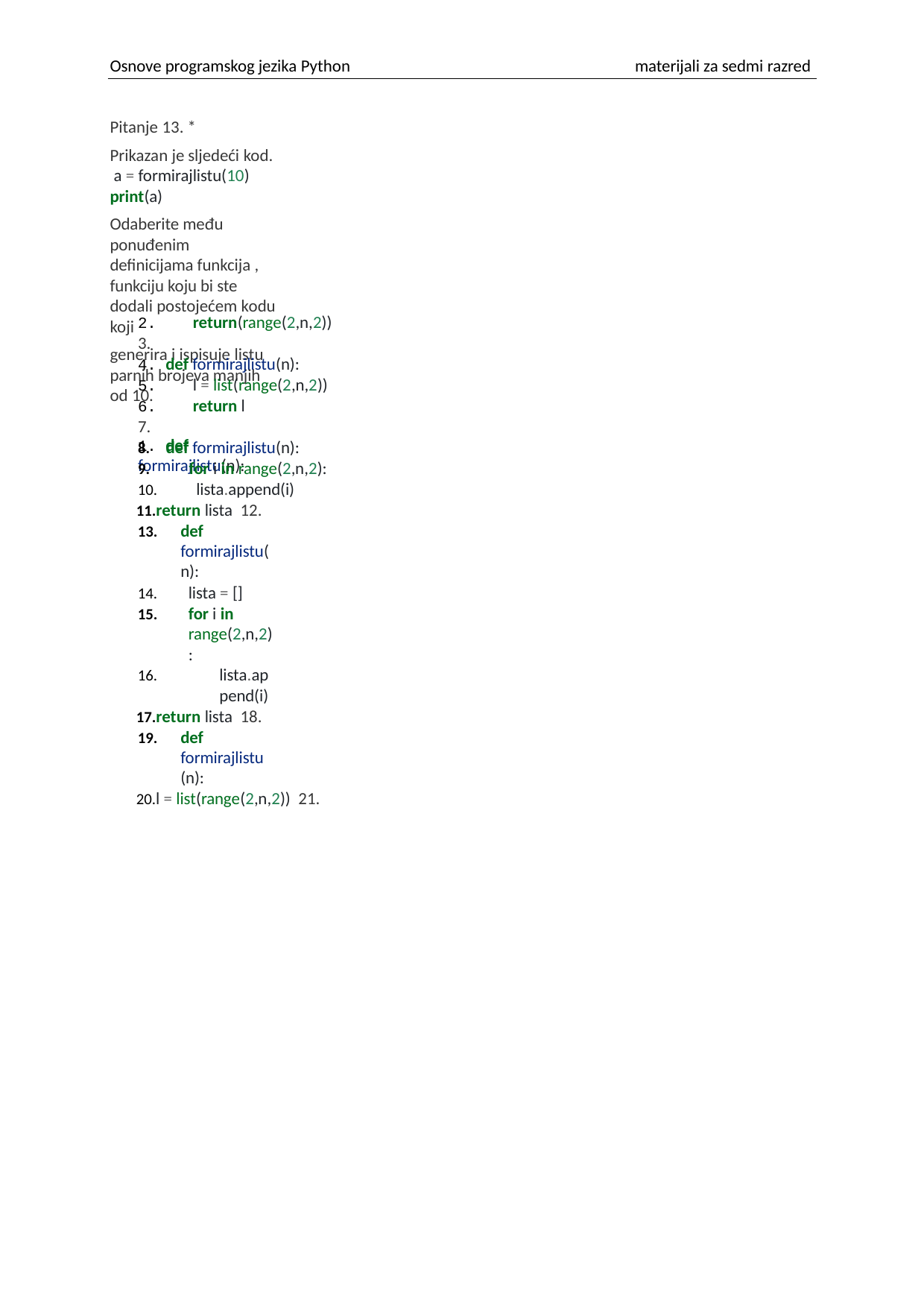

Osnove programskog jezika Python
materijali za sedmi razred

Pitanje 13. *
Prikazan je sljedeći kod.  a = formirajlistu(10)  print(a)
Odaberite među ponuđenim definicijama funkcija , funkciju koju bi ste dodali postojećem kodu koji
generira i ispisuje listu parnih brojeva manjih od 10.

1. def formirajlistu(n):
return(range(2,n,2))
2.
3.
4. def formirajlistu(n):
5.
6.
7.
l = list(range(2,n,2))
return l
def formirajlistu(n):
for i in range(2,n,2):
lista.append(i)
return lista  12.
def formirajlistu(n):
lista = []
for i in range(2,n,2):
lista.append(i)
return lista  18.
def formirajlistu(n):
l = list(range(2,n,2))  21.